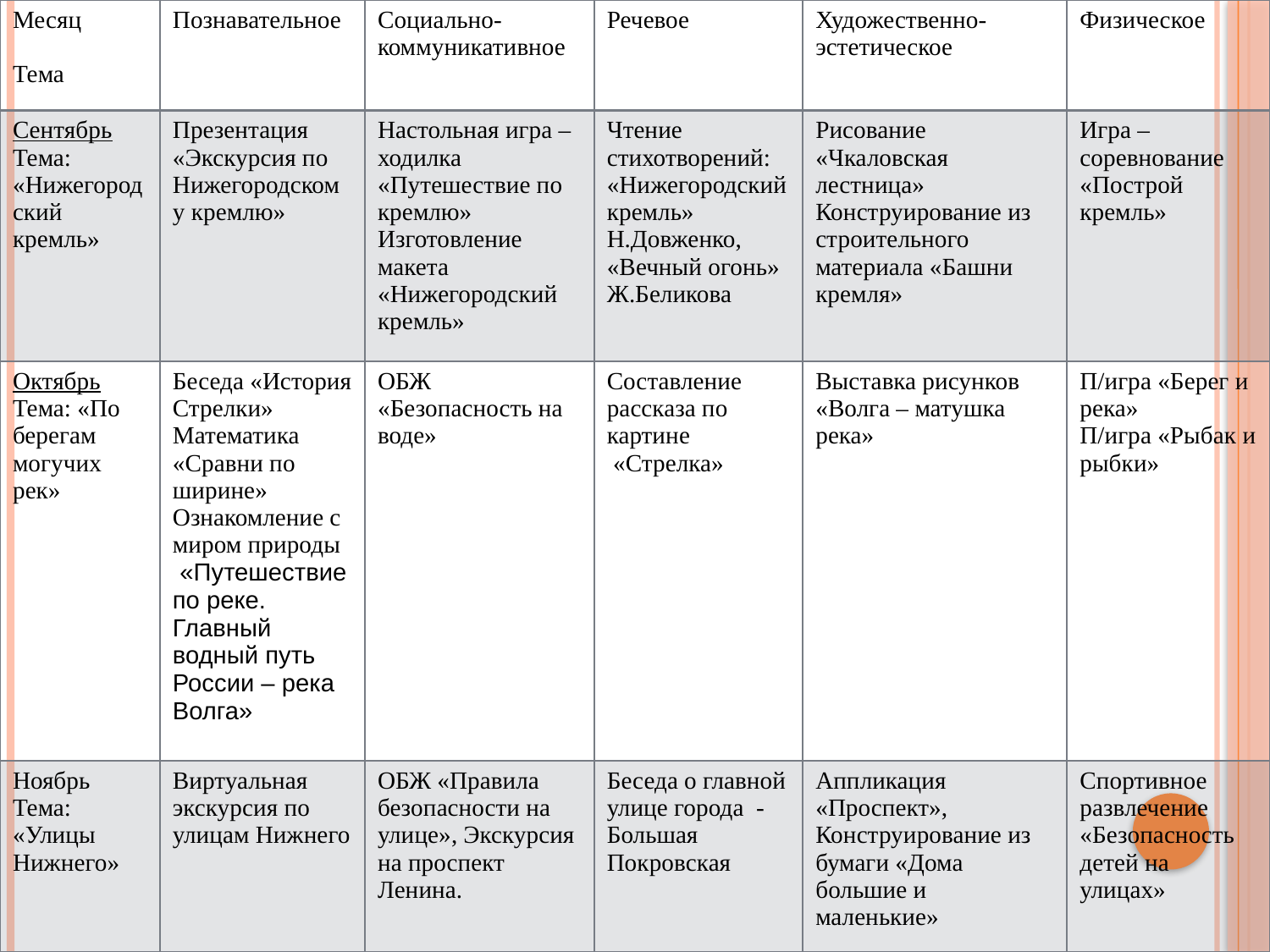

| Месяц Тема | Познавательное | Социально- коммуникативное | Речевое | Художественно- эстетическое | Физическое |
| --- | --- | --- | --- | --- | --- |
| Сентябрь Тема: «Нижегородский кремль» | Презентация «Экскурсия по Нижегородскому кремлю» | Настольная игра – ходилка «Путешествие по кремлю» Изготовление макета «Нижегородский кремль» | Чтение стихотворений: «Нижегородский кремль» Н.Довженко, «Вечный огонь» Ж.Беликова | Рисование «Чкаловская лестница» Конструирование из строительного материала «Башни кремля» | Игра – соревнование «Построй кремль» |
| Октябрь Тема: «По берегам могучих рек» | Беседа «История Стрелки» Математика «Сравни по ширине» Ознакомление с миром природы  «Путешествие по реке. Главный водный путь России – река Волга» | ОБЖ «Безопасность на воде» | Составление рассказа по картине «Стрелка» | Выставка рисунков «Волга – матушка река» | П/игра «Берег и река» П/игра «Рыбак и рыбки» |
| Ноябрь Тема: «Улицы Нижнего» | Виртуальная экскурсия по улицам Нижнего | ОБЖ «Правила безопасности на улице», Экскурсия на проспект Ленина. | Беседа о главной улице города - Большая Покровская | Аппликация «Проспект», Конструирование из бумаги «Дома большие и маленькие» | Спортивное развлечение «Безопасность детей на улицах» |